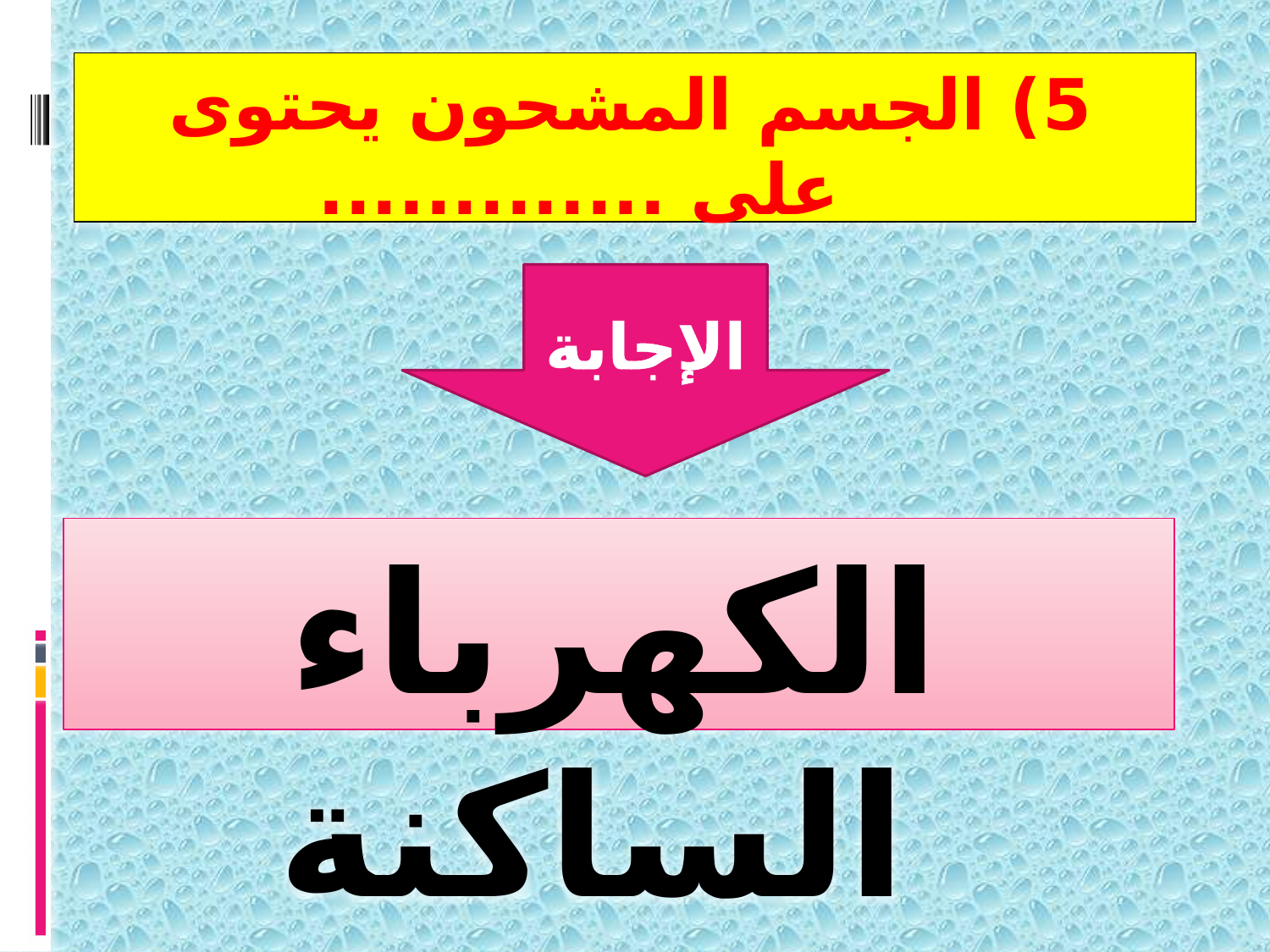

5) الجسم المشحون يحتوى على .............
الإجابة
الكهرباء الساكنة